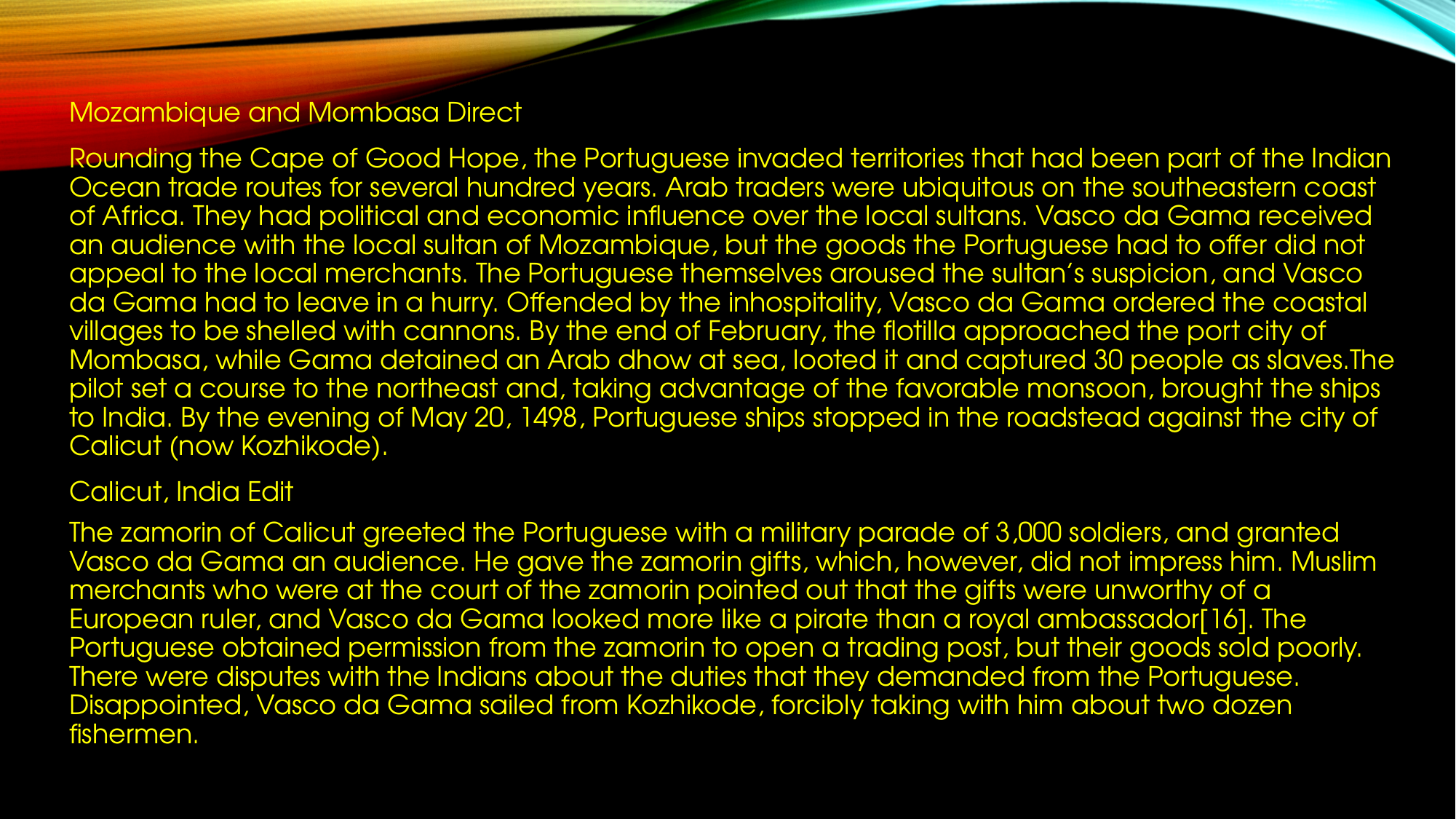

Mozambique and Mombasa Direct
Rounding the Cape of Good Hope, the Portuguese invaded territories that had been part of the Indian Ocean trade routes for several hundred years. Arab traders were ubiquitous on the southeastern coast of Africa. They had political and economic influence over the local sultans. Vasco da Gama received an audience with the local sultan of Mozambique, but the goods the Portuguese had to offer did not appeal to the local merchants. The Portuguese themselves aroused the sultan’s suspicion, and Vasco da Gama had to leave in a hurry. Offended by the inhospitality, Vasco da Gama ordered the coastal villages to be shelled with cannons. By the end of February, the flotilla approached the port city of Mombasa, while Gama detained an Arab dhow at sea, looted it and captured 30 people as slaves.The pilot set a course to the northeast and, taking advantage of the favorable monsoon, brought the ships to India. By the evening of May 20, 1498, Portuguese ships stopped in the roadstead against the city of Calicut (now Kozhikode).
Calicut, India Edit
The zamorin of Calicut greeted the Portuguese with a military parade of 3,000 soldiers, and granted Vasco da Gama an audience. He gave the zamorin gifts, which, however, did not impress him. Muslim merchants who were at the court of the zamorin pointed out that the gifts were unworthy of a European ruler, and Vasco da Gama looked more like a pirate than a royal ambassador[16]. The Portuguese obtained permission from the zamorin to open a trading post, but their goods sold poorly. There were disputes with the Indians about the duties that they demanded from the Portuguese. Disappointed, Vasco da Gama sailed from Kozhikode, forcibly taking with him about two dozen fishermen.